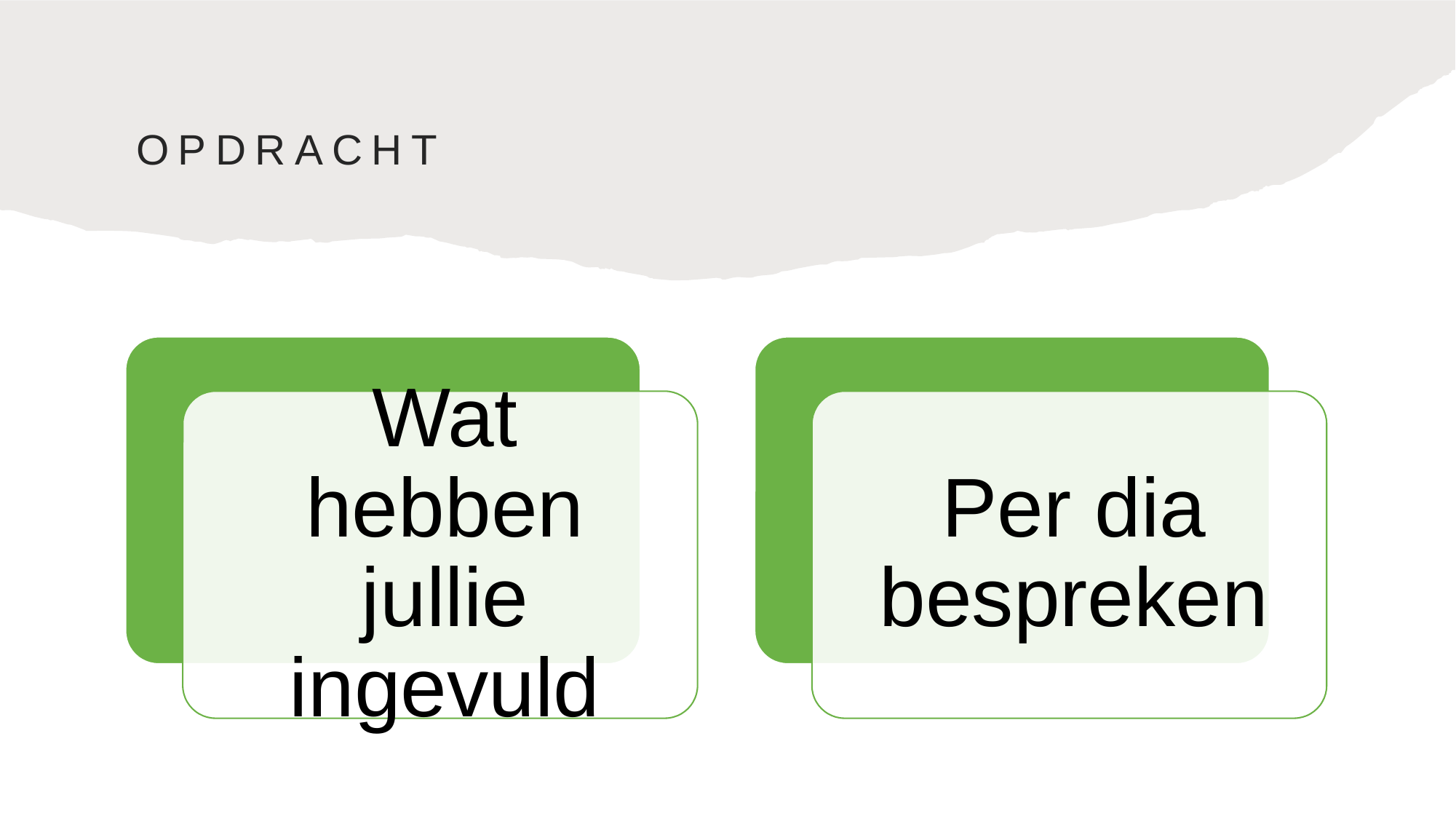

# opdracht
Wat hebben jullie ingevuld
Per dia bespreken